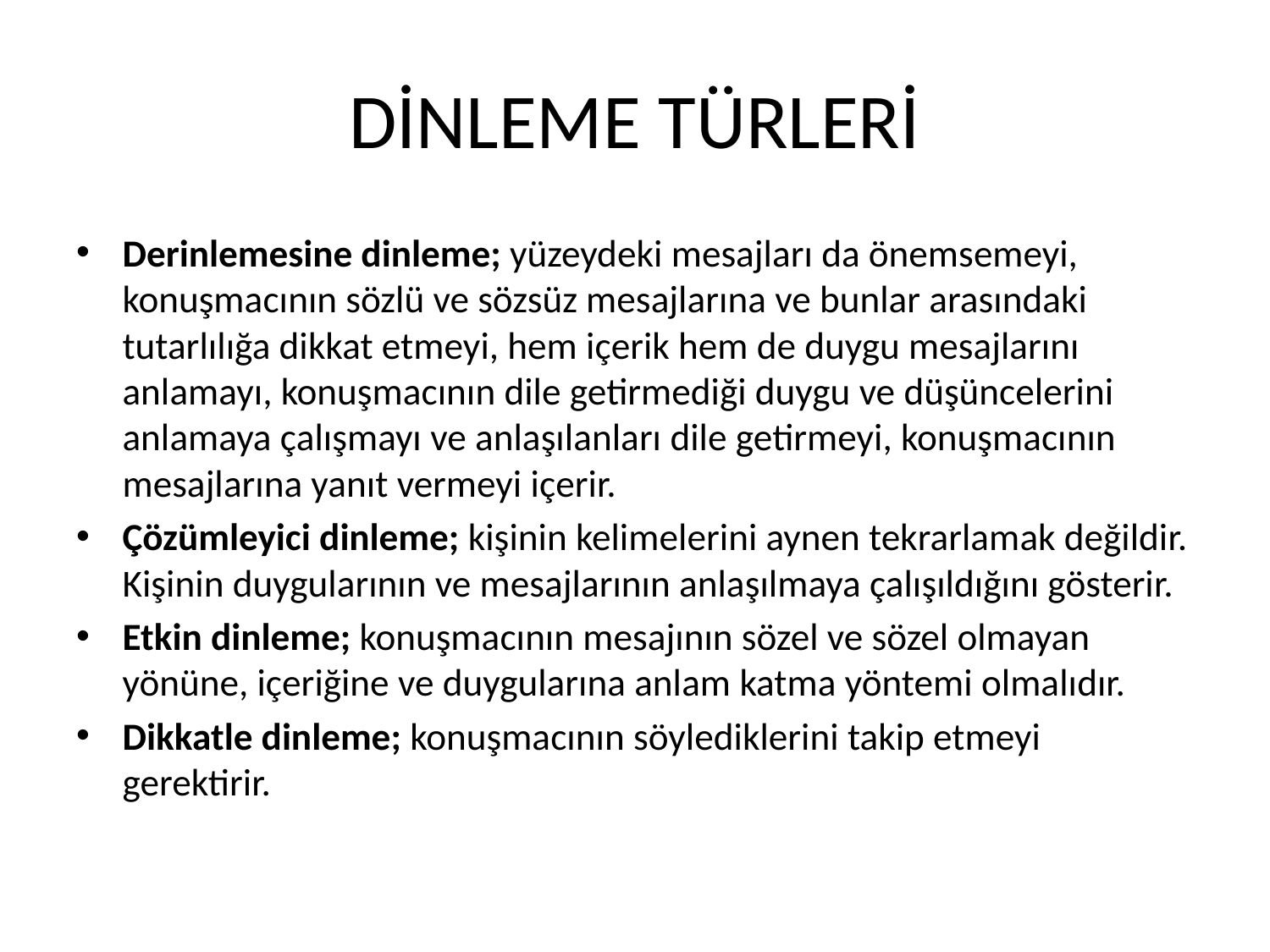

# DİNLEME TÜRLERİ
Derinlemesine dinleme; yüzeydeki mesajları da önemsemeyi, konuşmacının sözlü ve sözsüz mesajlarına ve bunlar arasındaki tutarlılığa dikkat etmeyi, hem içerik hem de duygu mesajlarını anlamayı, konuşmacının dile getirmediği duygu ve düşüncelerini anlamaya çalışmayı ve anlaşılanları dile getirmeyi, konuşmacının mesajlarına yanıt vermeyi içerir.
Çözümleyici dinleme; kişinin kelimelerini aynen tekrarlamak değildir. Kişinin duygularının ve mesajlarının anlaşılmaya çalışıldığını gösterir.
Etkin dinleme; konuşmacının mesajının sözel ve sözel olmayan yönüne, içeriğine ve duygularına anlam katma yöntemi olmalıdır.
Dikkatle dinleme; konuşmacının söylediklerini takip etmeyi gerektirir.